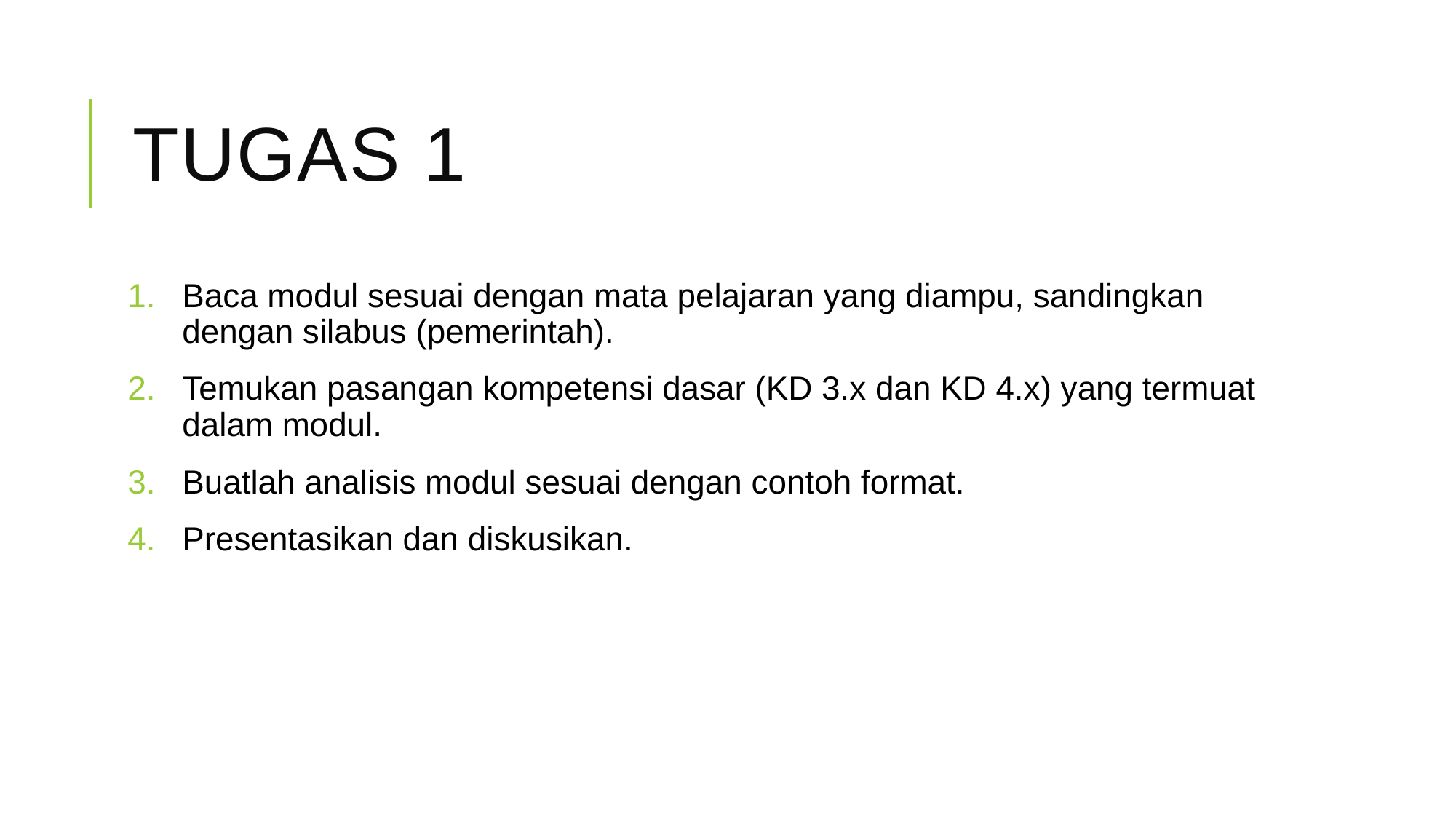

# Tugas 1
Baca modul sesuai dengan mata pelajaran yang diampu, sandingkan dengan silabus (pemerintah).
Temukan pasangan kompetensi dasar (KD 3.x dan KD 4.x) yang termuat dalam modul.
Buatlah analisis modul sesuai dengan contoh format.
Presentasikan dan diskusikan.